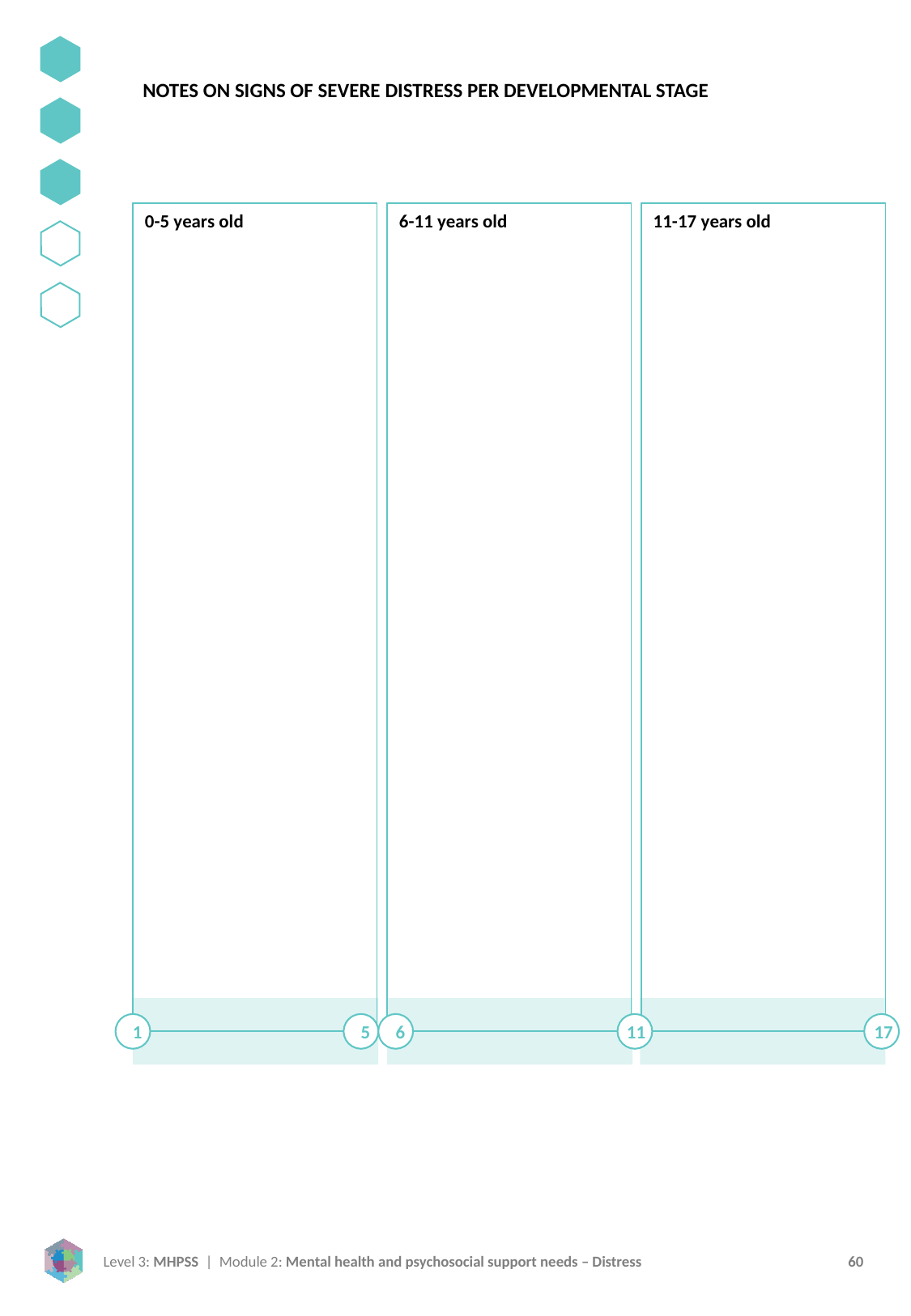

NOTES ON SIGNS OF SEVERE DISTRESS PER DEVELOPMENTAL STAGE

0-5 years old

6-11 years old

11-17 years old

1
5
6
11

17